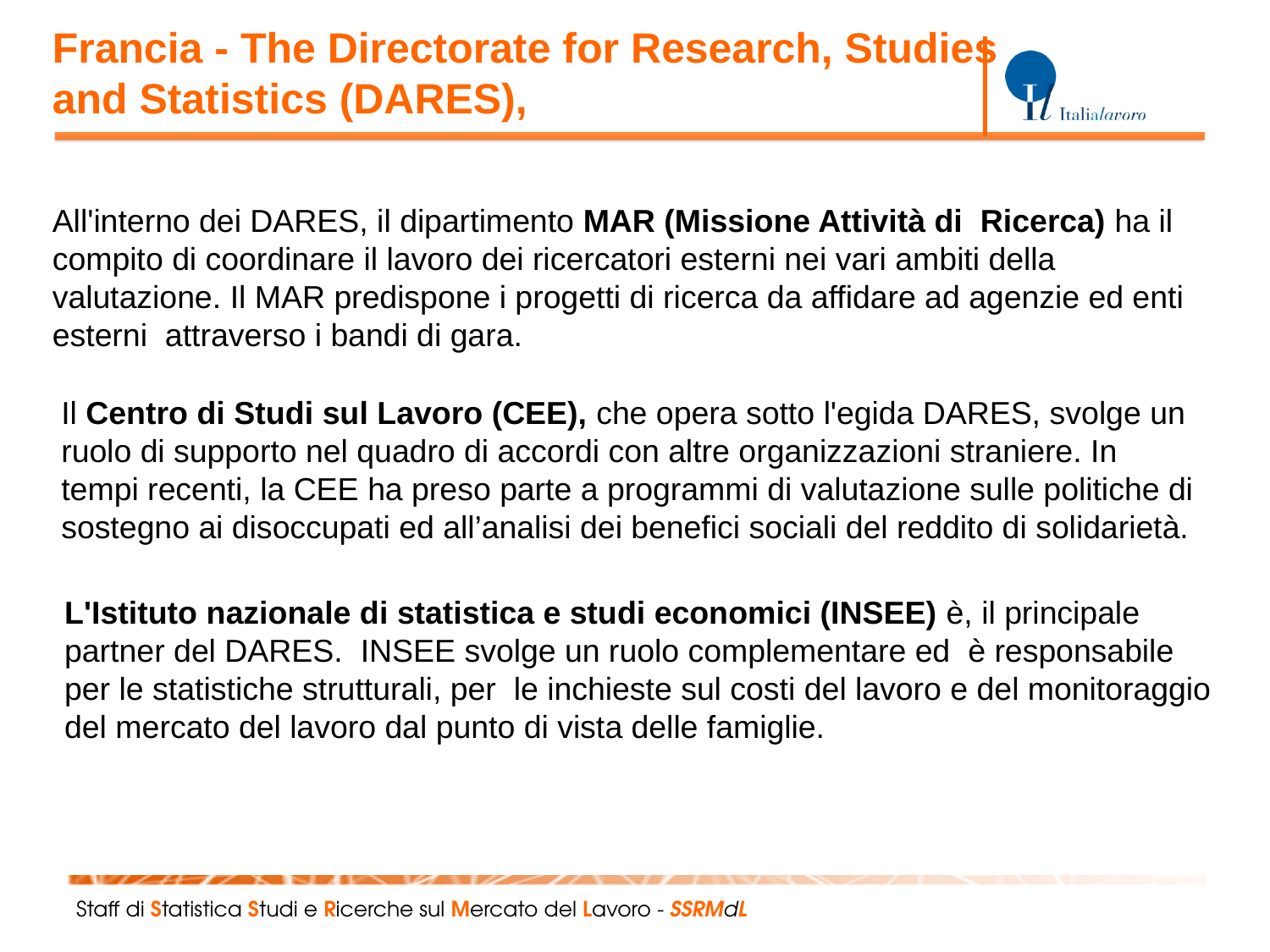

Francia - The Directorate for Research, Studies and Statistics (DARES),

All'interno dei DARES, il dipartimento MAR (Missione Attività di  Ricerca) ha il compito di coordinare il lavoro dei ricercatori esterni nei vari ambiti della valutazione. Il MAR predispone i progetti di ricerca da affidare ad agenzie ed enti esterni  attraverso i bandi di gara.
Il Centro di Studi sul Lavoro (CEE), che opera sotto l'egida DARES, svolge un ruolo di supporto nel quadro di accordi con altre organizzazioni straniere. In tempi recenti, la CEE ha preso parte a programmi di valutazione sulle politiche di sostegno ai disoccupati ed all’analisi dei benefici sociali del reddito di solidarietà.
L'Istituto nazionale di statistica e studi economici (INSEE) è, il principale partner del DARES.  INSEE svolge un ruolo complementare ed  è responsabile per le statistiche strutturali, per  le inchieste sul costi del lavoro e del monitoraggio del mercato del lavoro dal punto di vista delle famiglie.
Staff di Statistica Studi e Ricerche sul Mercato del Lavoro - SSRMdL